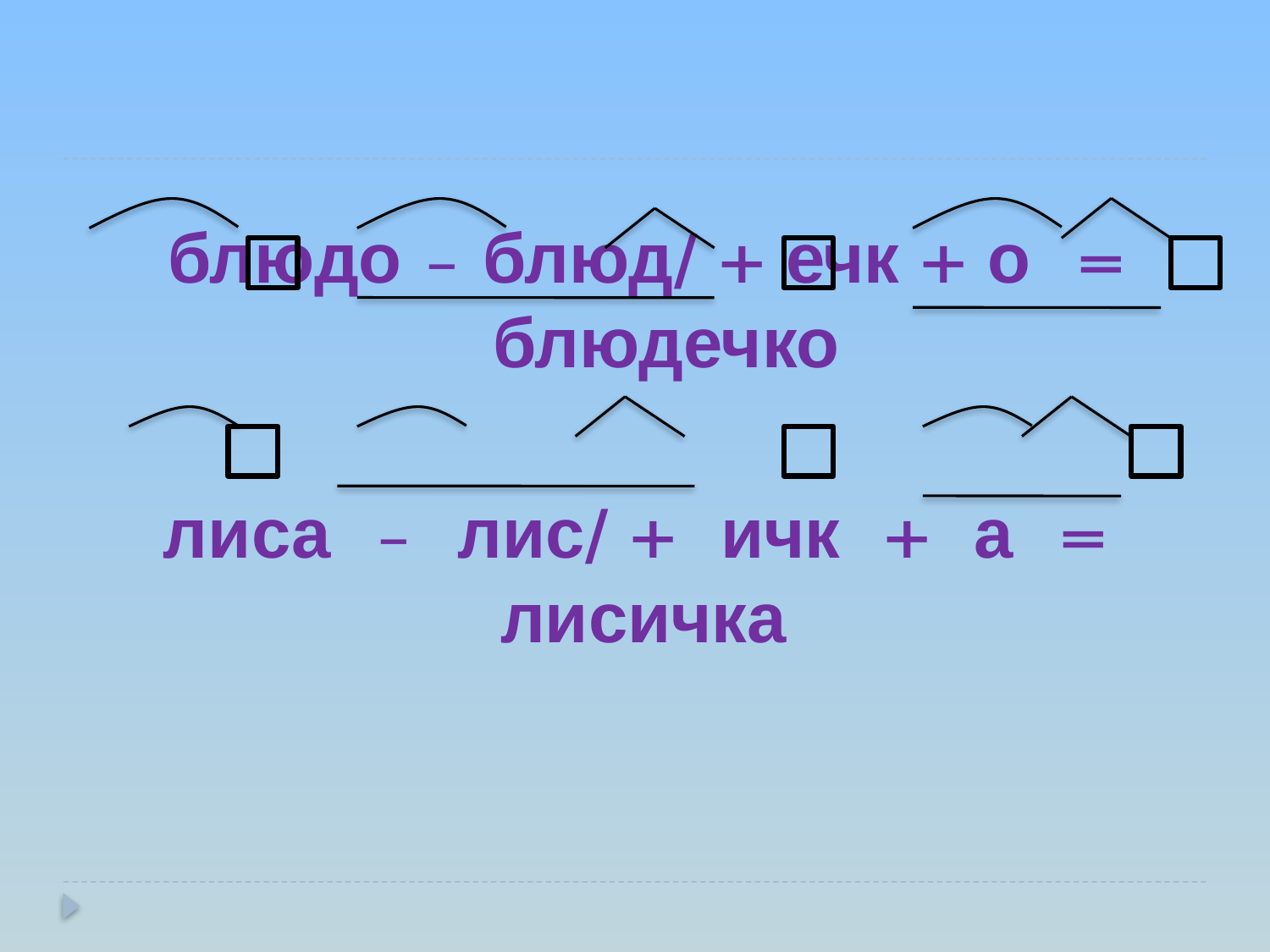

#

блюдо – блюд/ + ечк + о  = блюдечко

лиса  –  лис/ +  ичк  +  а  =  лисичка